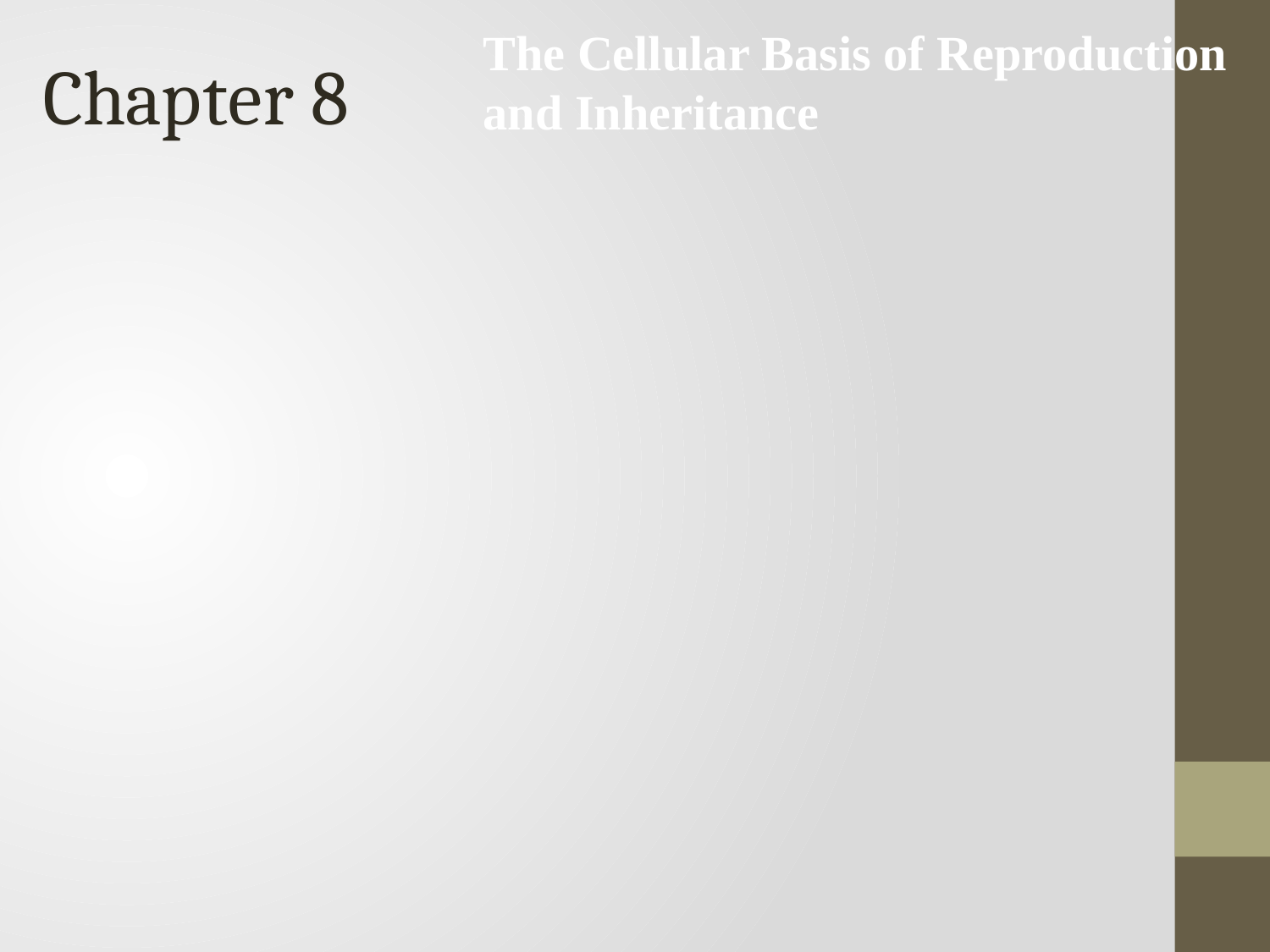

# Chapter 8
The Cellular Basis of Reproduction and Inheritance
0